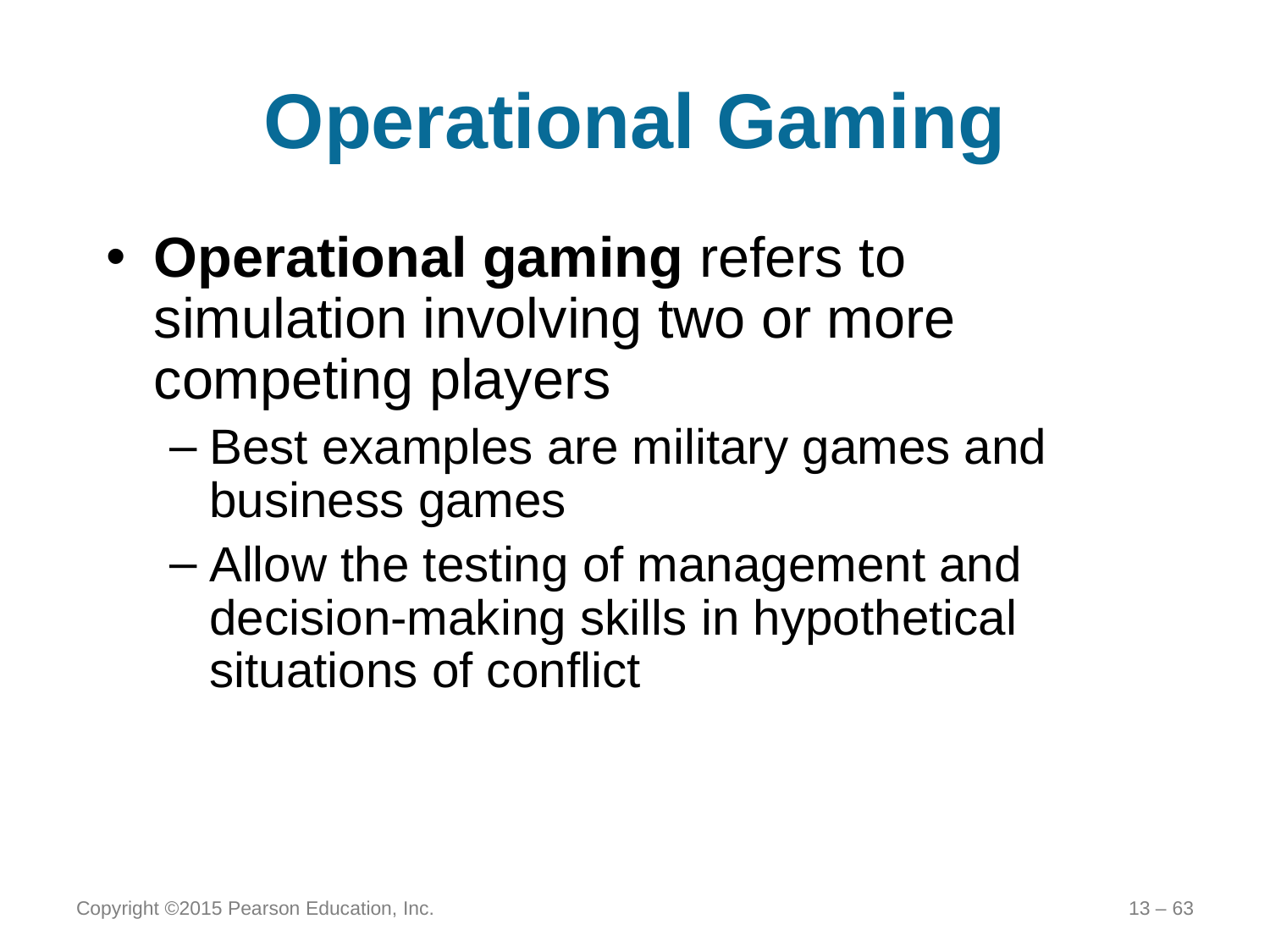

# Operational Gaming
Operational gaming refers to simulation involving two or more competing players
Best examples are military games and business games
Allow the testing of management and decision-making skills in hypothetical situations of conflict
Copyright ©2015 Pearson Education, Inc.
13 – 63